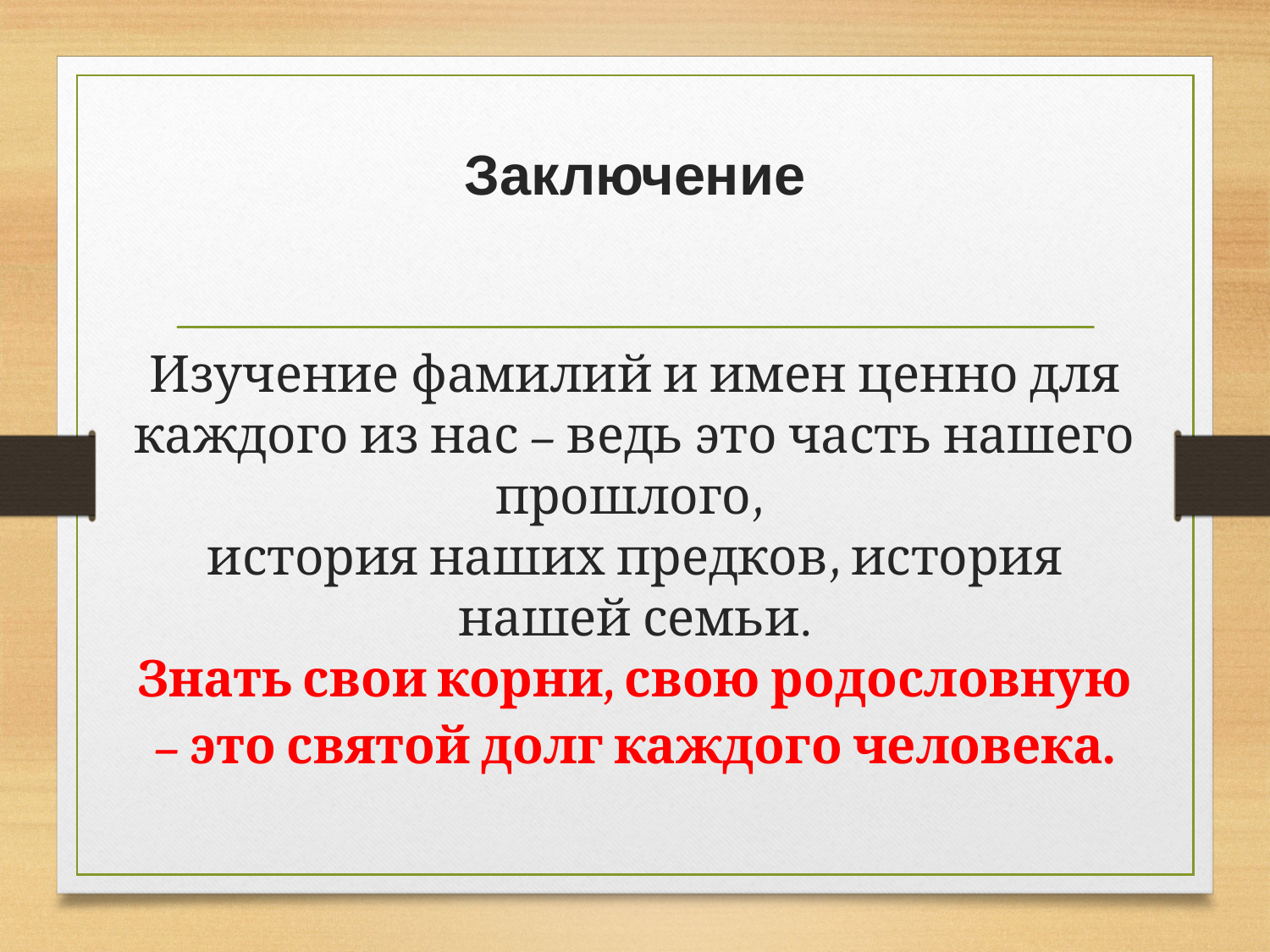

# Заключение Изучение фамилий и имен ценно для каждого из нас – ведь это часть нашего прошлого, история наших предков, история нашей семьи. Знать свои корни, свою родословную – это святой долг каждого человека.